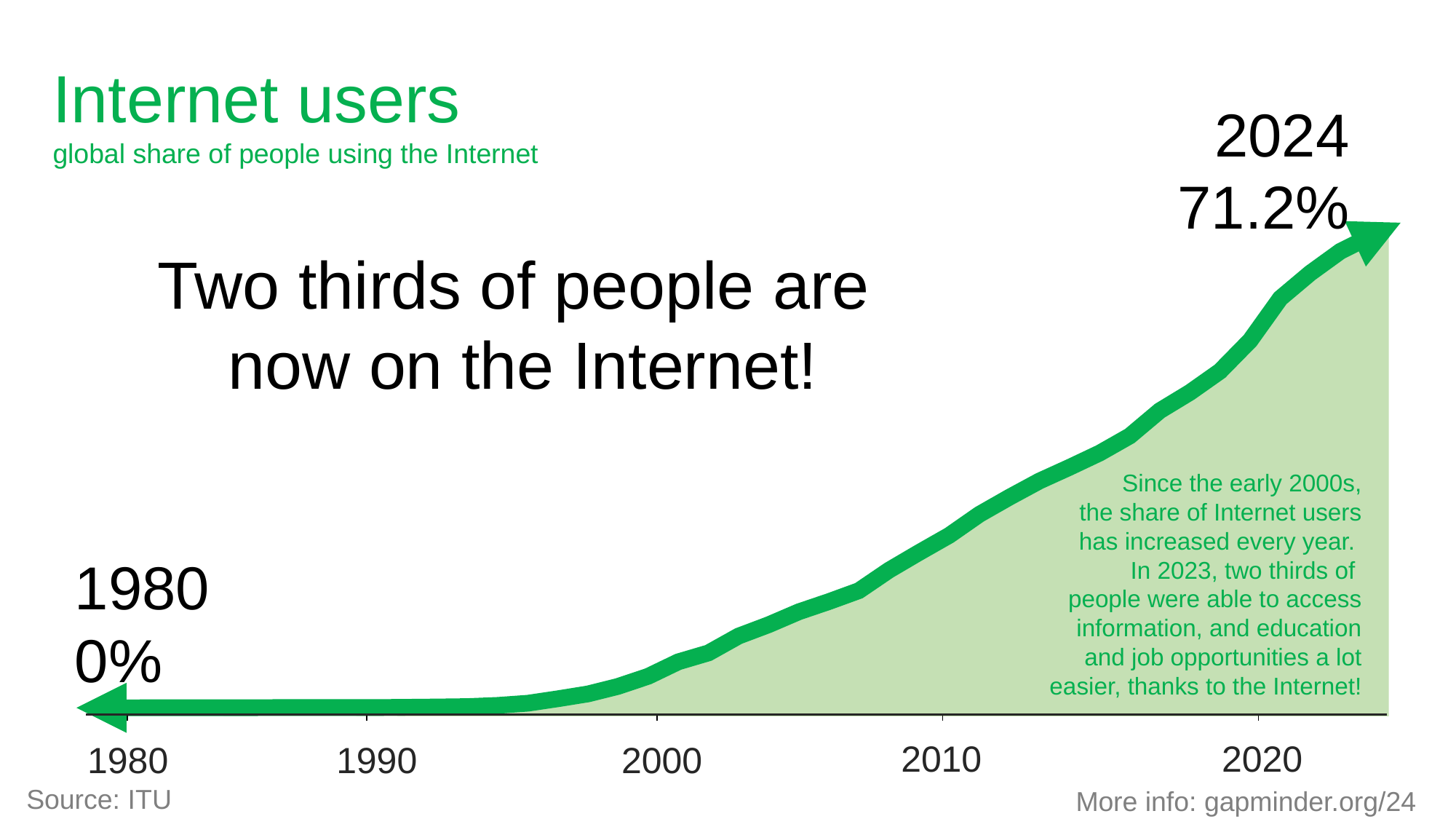

Internet users
global share of people using the Internet
2024
71.2%

Two thirds of people are
now on the Internet!
Since the early 2000s,
the share of Internet users has increased every year.
In 2023, two thirds of
people were able to access information, and education and job opportunities a lot easier, thanks to the Internet!
1980
0%

2010
2020
1980
1990
2000
Source: ITU
More info: gapminder.org/24